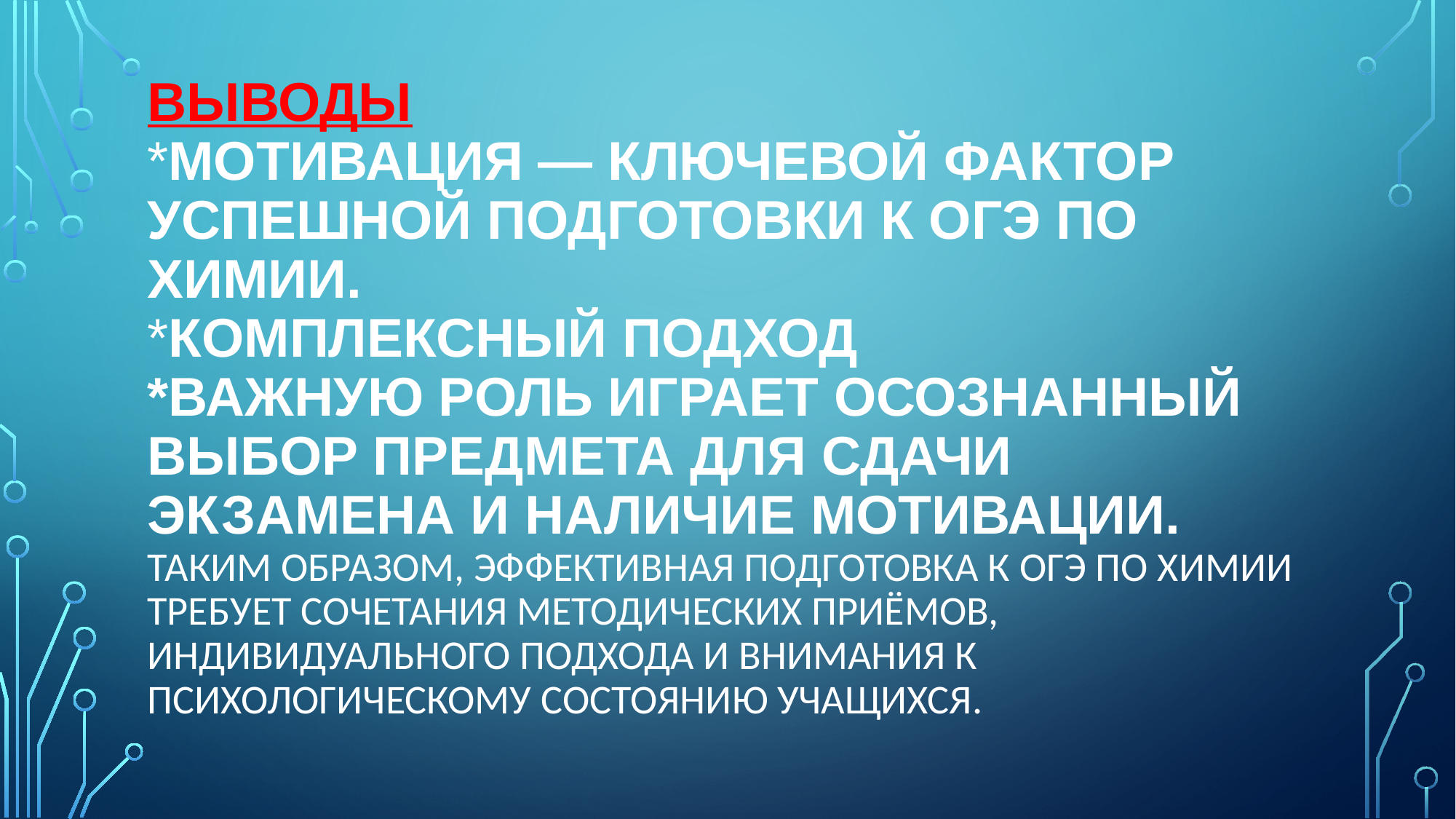

# Выводы *Мотивация — ключевой фактор успешной подготовки к ОГЭ по химии. *Комплексный подход *Важную роль играет осознанный выбор предмета для сдачи экзамена и наличие мотивации.  Таким образом, эффективная подготовка к ОГЭ по химии требует сочетания методических приёмов, индивидуального подхода и внимания к психологическому состоянию учащихся.